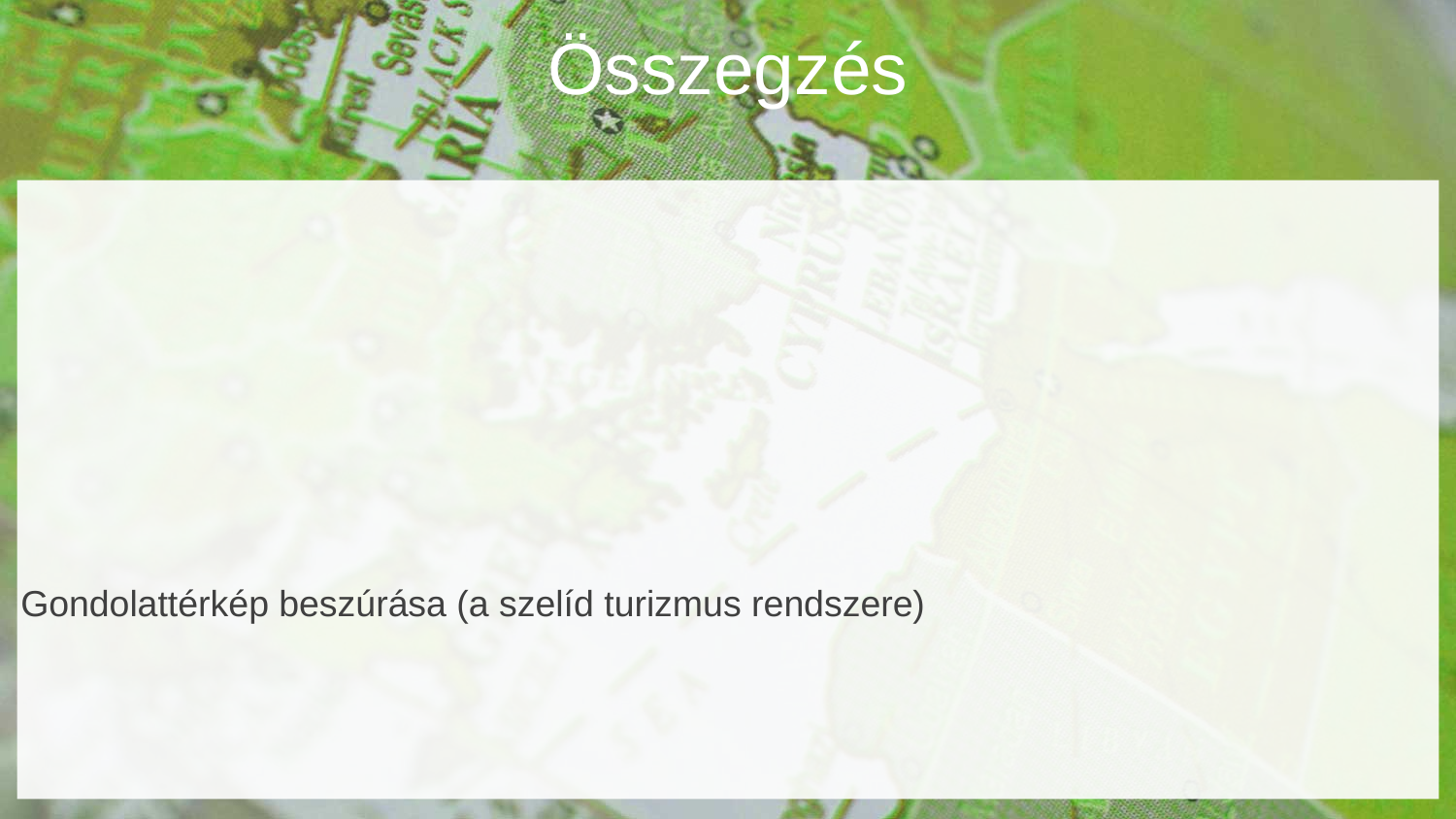

Összegzés

 Gondolattérkép beszúrása (a szelíd turizmus rendszere)